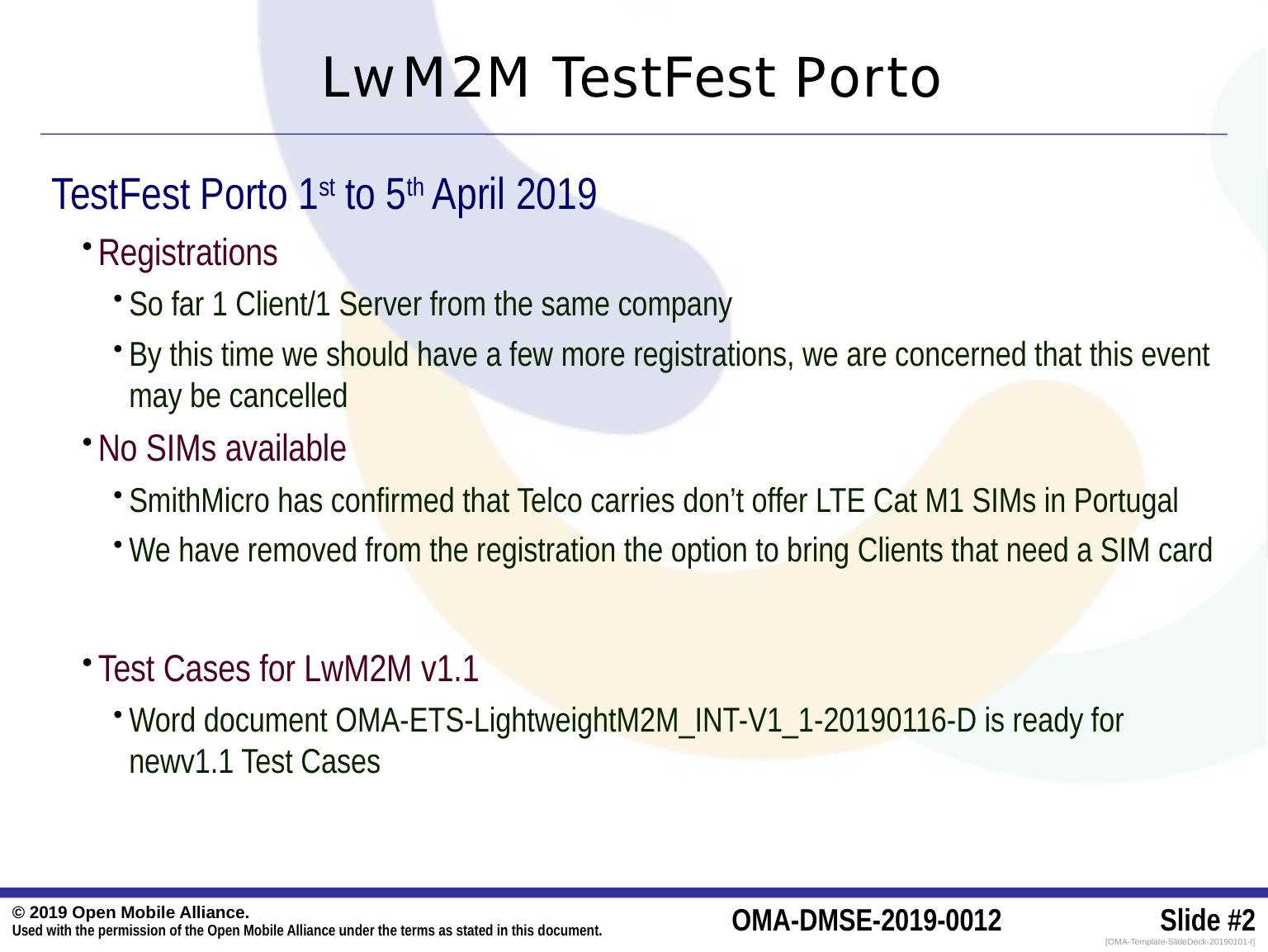

# LwM2M TestFest Porto
TestFest Porto 1st to 5th April 2019
Registrations
So far 1 Client/1 Server from the same company
By this time we should have a few more registrations, we are concerned that this event may be cancelled
No SIMs available
SmithMicro has confirmed that Telco carries don’t offer LTE Cat M1 SIMs in Portugal
We have removed from the registration the option to bring Clients that need a SIM card

Test Cases for LwM2M v1.1
Word document OMA-ETS-LightweightM2M_INT-V1_1-20190116-D is ready for newv1.1 Test Cases